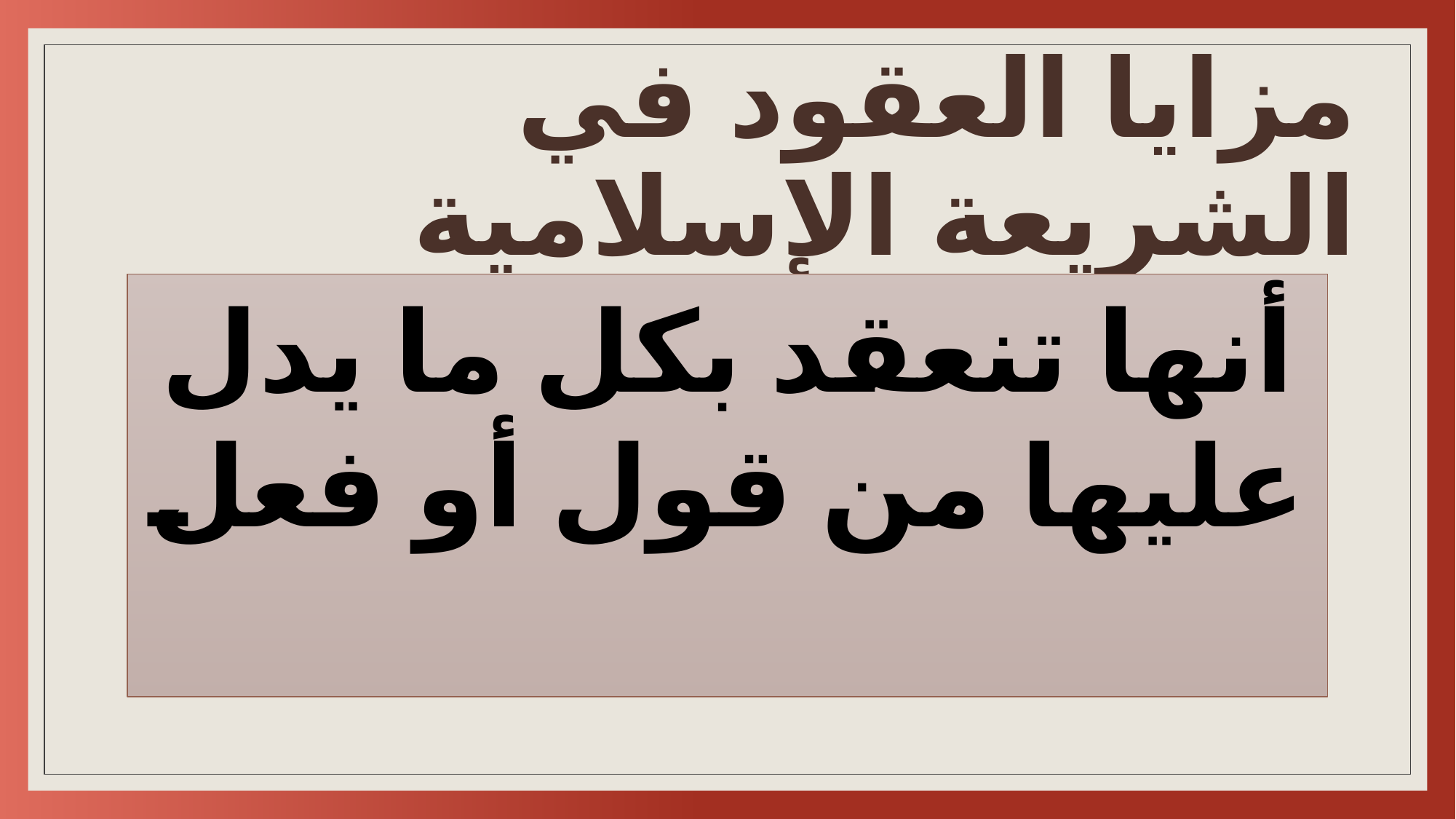

# مزايا العقود في الشريعة الإسلامية
أنها تنعقد بكل ما يدل عليها من قول أو فعل